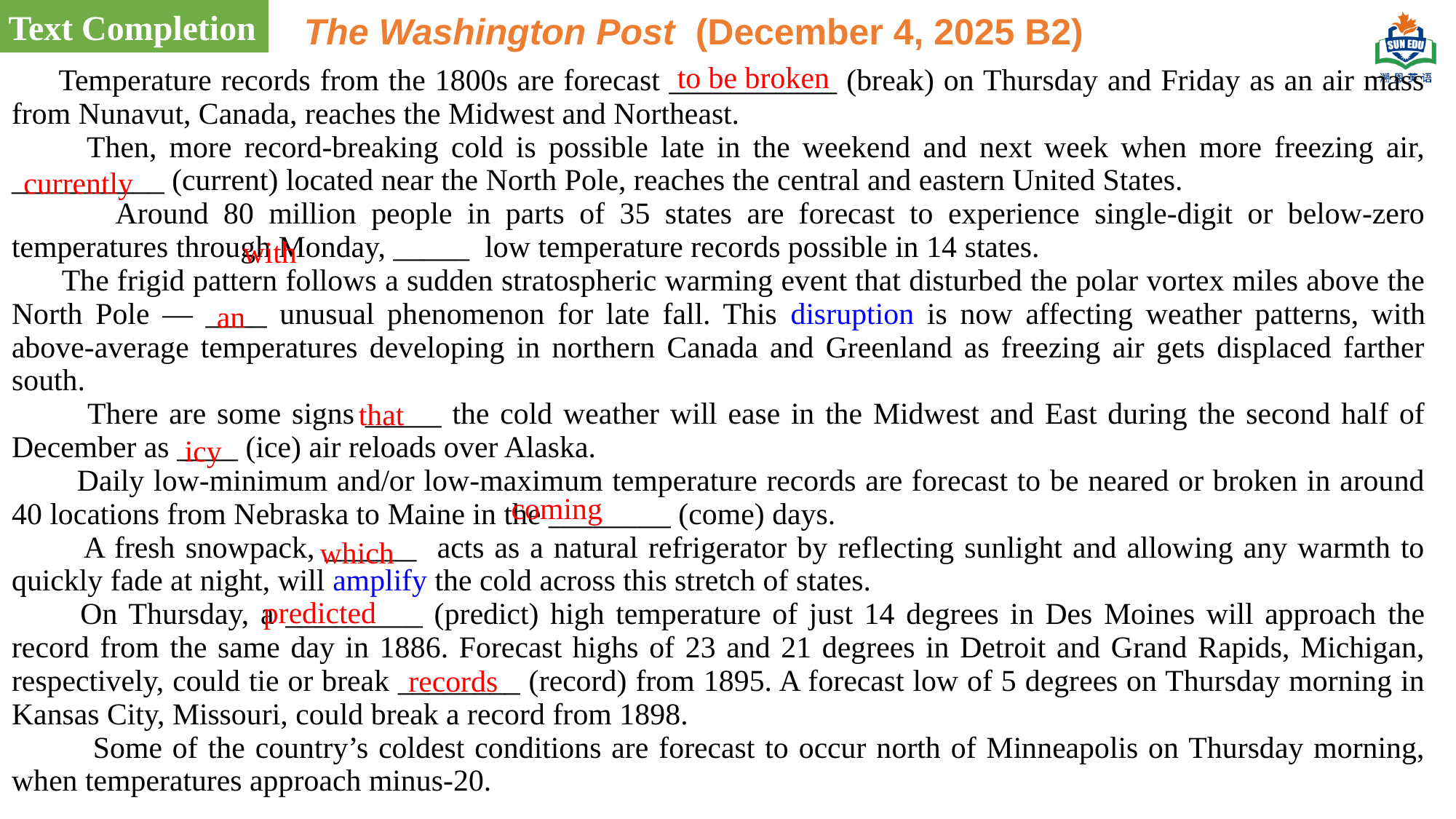

Text Completion
The Washington Post  (December 4, 2025 B2)
     Temperature records from the 1800s are forecast ___________ (break) on Thursday and Friday as an air mass from Nunavut, Canada, reaches the Midwest and Northeast.
      Then, more record-breaking cold is possible late in the weekend and next week when more freezing air, __________ (current) located near the North Pole, reaches the central and eastern United States.
       Around 80 million people in parts of 35 states are forecast to experience single-digit or below-zero temperatures through Monday, _____  low temperature records possible in 14 states.
      The frigid pattern follows a sudden stratospheric warming event that disturbed the polar vortex miles above the North Pole — ____ unusual phenomenon for late fall. This disruption is now affecting weather patterns, with above-average temperatures developing in northern Canada and Greenland as freezing air gets displaced farther south.
       There are some signs _____ the cold weather will ease in the Midwest and East during the second half of December as ____ (ice) air reloads over Alaska.
       Daily low-minimum and/or low-maximum temperature records are forecast to be neared or broken in around 40 locations from Nebraska to Maine in the ________ (come) days.
       A fresh snowpack, ______  acts as a natural refrigerator by reflecting sunlight and allowing any warmth to quickly fade at night, will amplify the cold across this stretch of states.
      On Thursday, a _________ (predict) high temperature of just 14 degrees in Des Moines will approach the record from the same day in 1886. Forecast highs of 23 and 21 degrees in Detroit and Grand Rapids, Michigan, respectively, could tie or break ________ (record) from 1895. A forecast low of 5 degrees on Thursday morning in Kansas City, Missouri, could break a record from 1898.
        Some of the country’s coldest conditions are forecast to occur north of Minneapolis on Thursday morning, when temperatures approach minus-20.
to be broken
currently
 with
 an
that
icy
coming
which
 predicted
records